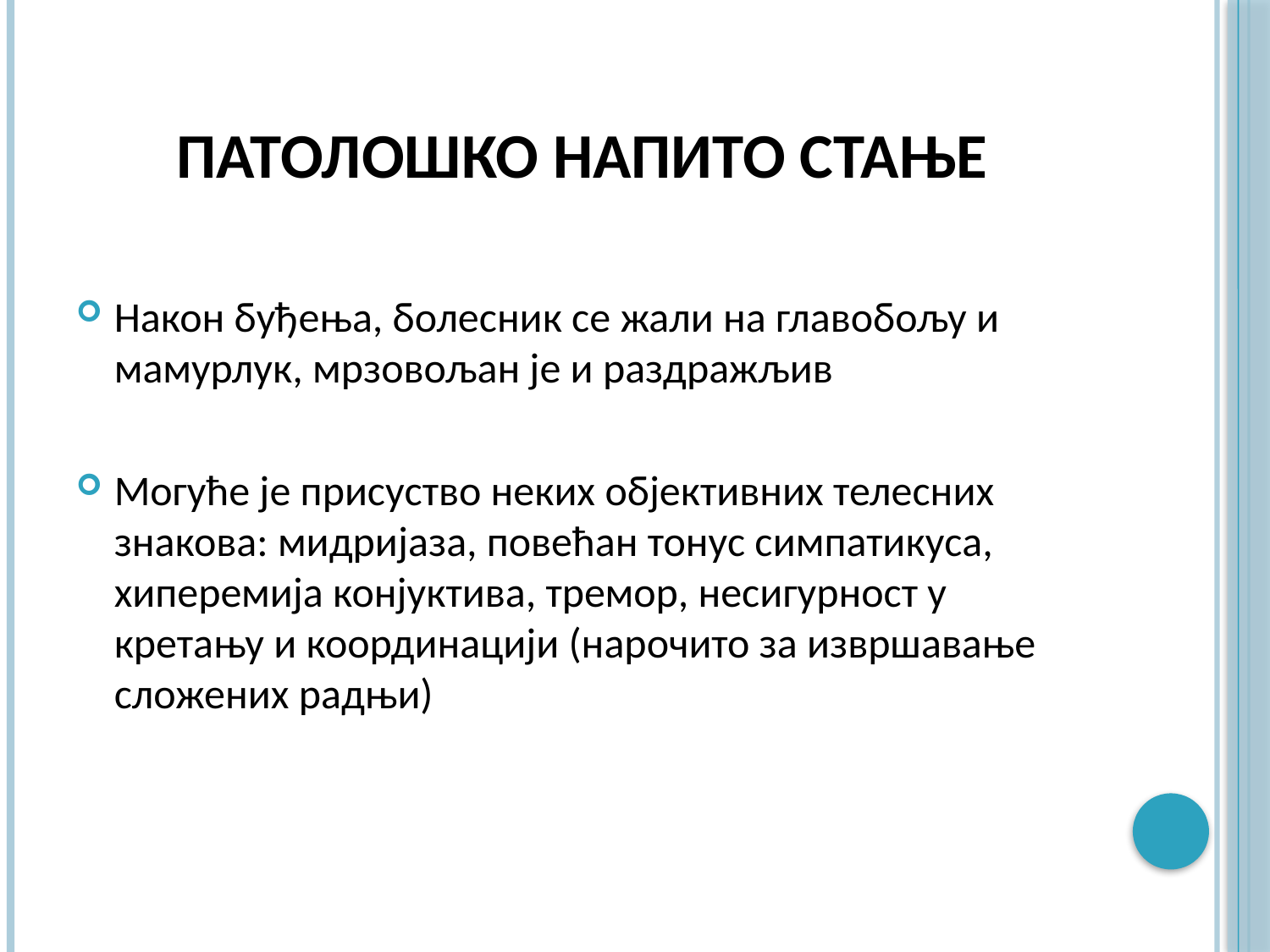

# Патолошко напито стање

Након буђења, болесник се жали на главобољу и мамурлук, мрзовољан је и раздражљив

Могуће је присуство неких објективних телесних знакова: мидријаза, повећан тонус симпатикуса, хиперемија конјуктива, тремор, несигурност у кретању и координацији (нарочито за извршавање сложених радњи)